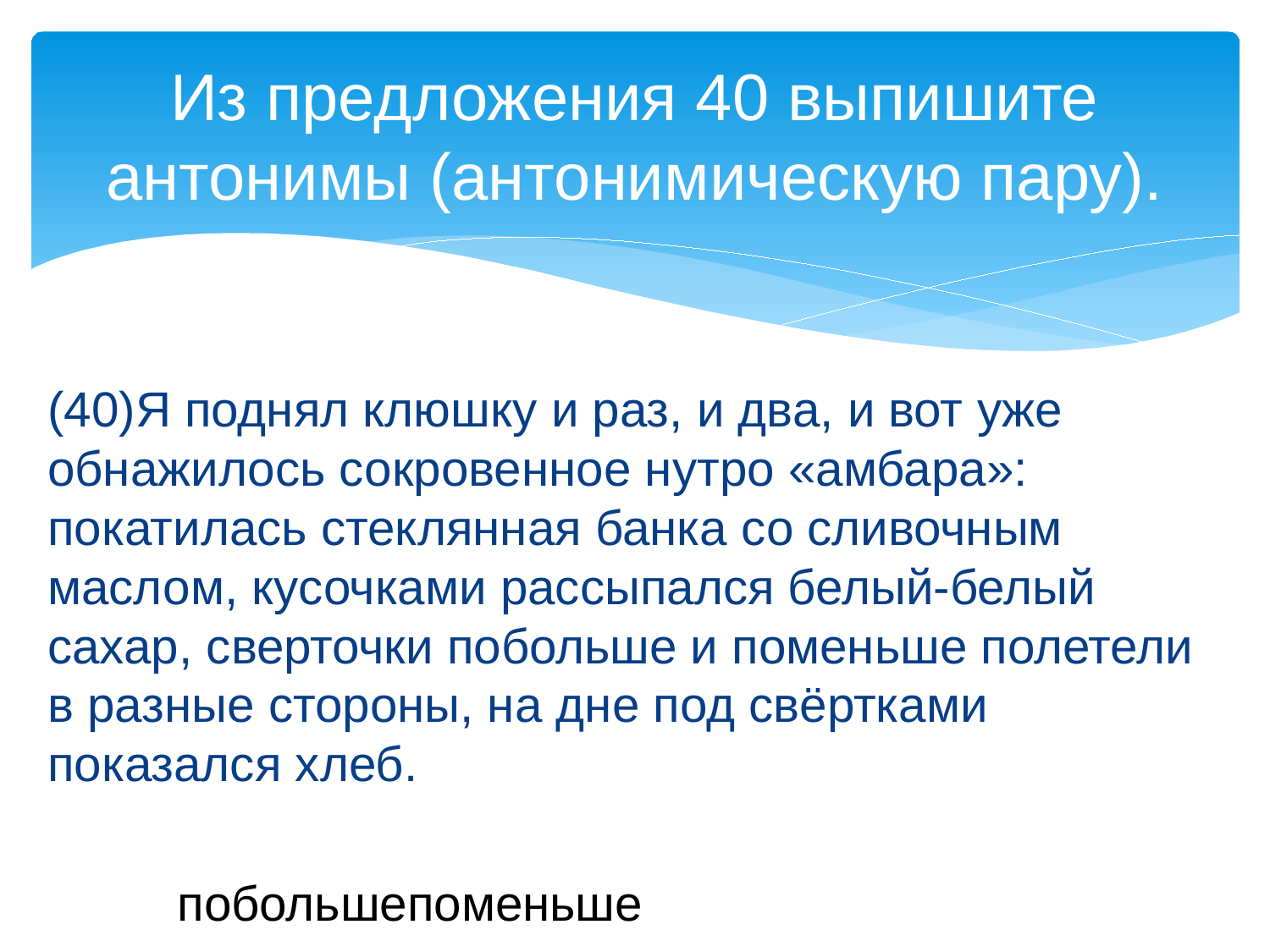

# Из предложения 40 выпишите антонимы (антонимическую пару).
(40)Я поднял клюшку и раз, и два, и вот уже обнажилось сокровенное нутро «амбара»: покатилась стеклянная банка со сливочным маслом, кусочками рассыпался белый-белый сахар, сверточки побольше и поменьше полетели в разные стороны, на дне под свёртками показался хлеб.
побольшепоменьше